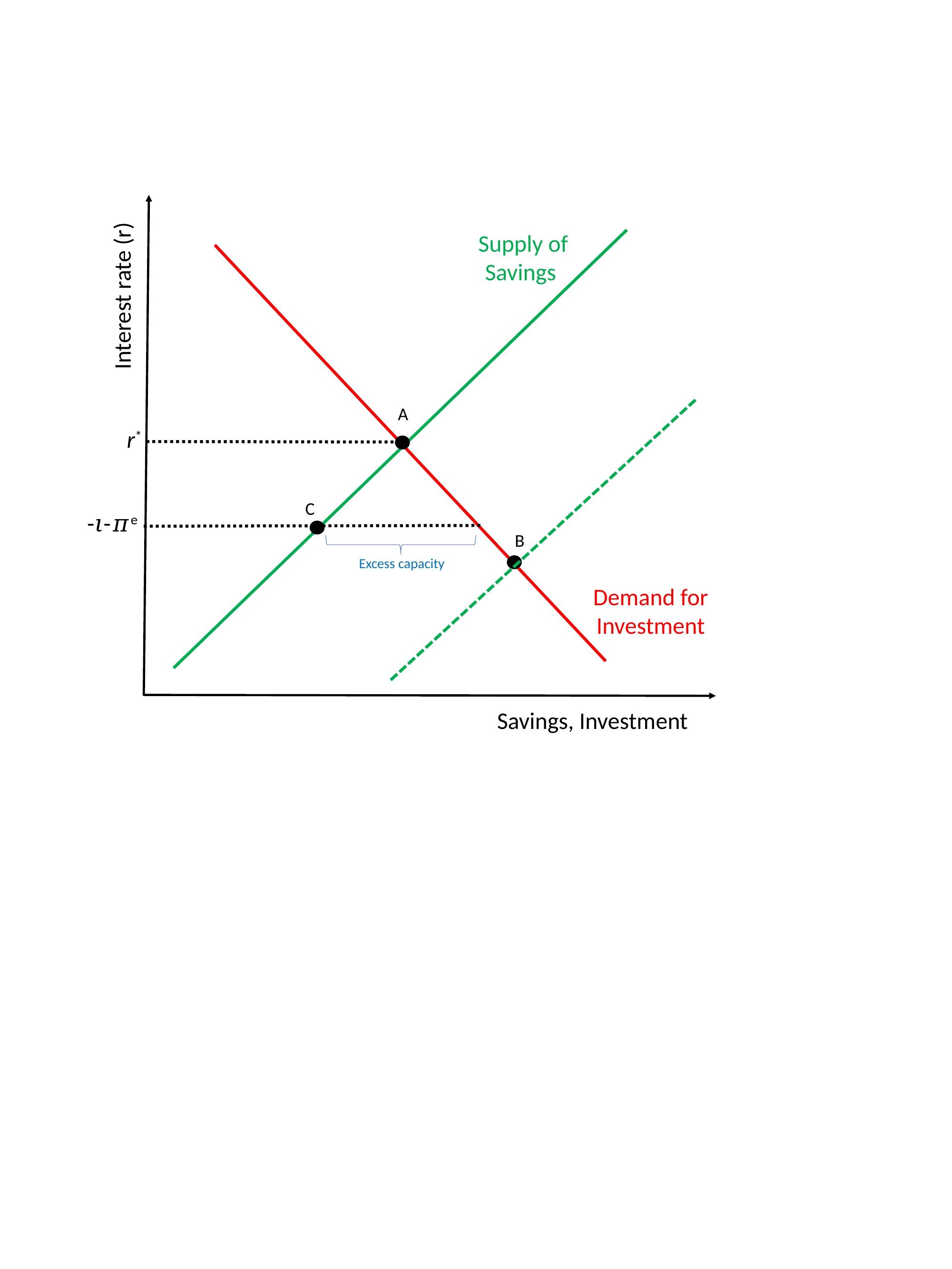

Supply of
Savings
Interest rate (r)
A
r*

C
-𝜄-𝜋e

B
Excess capacity

Demand for
Investment
Savings, Investment